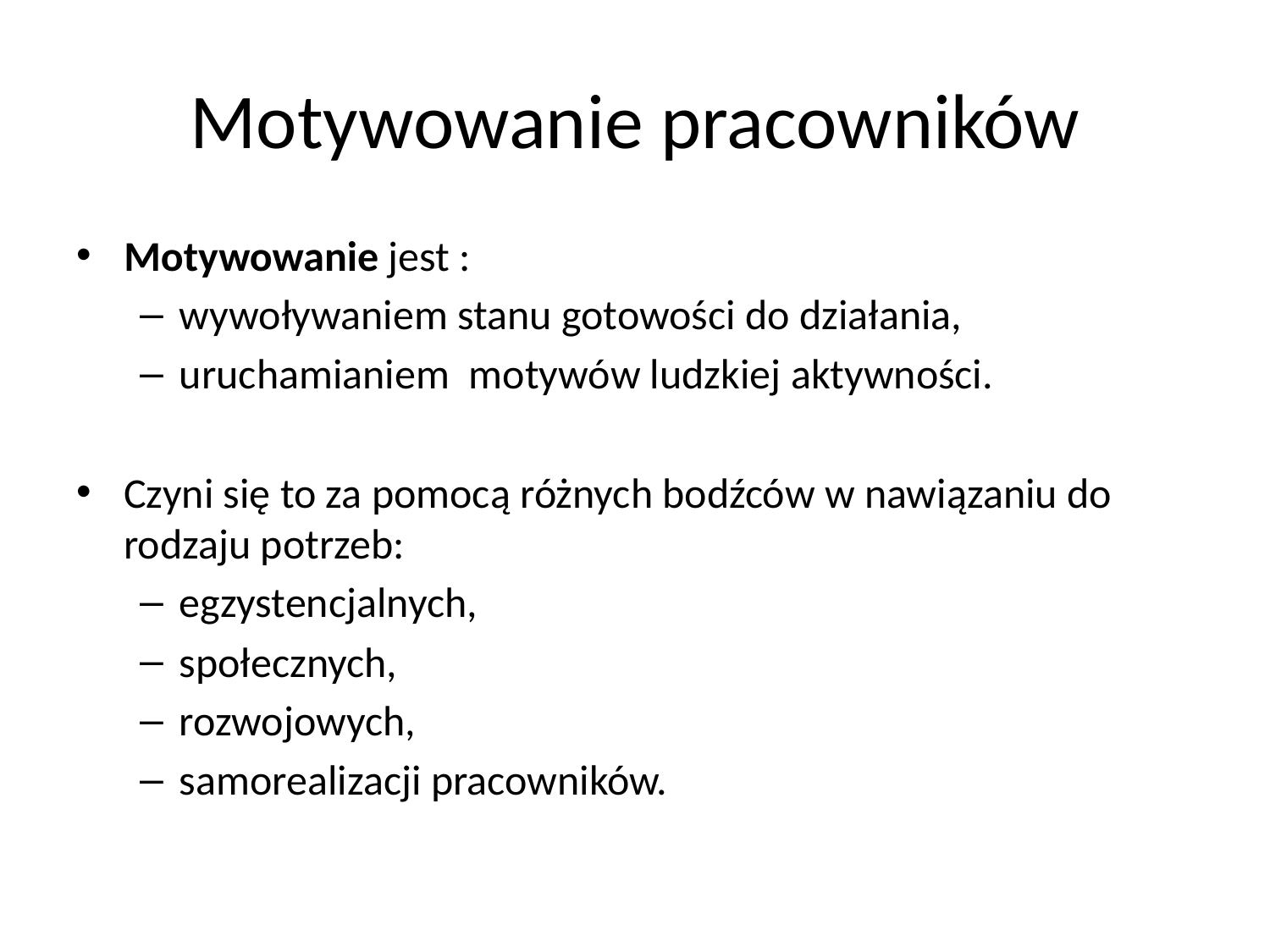

# Motywowanie pracowników
Motywowanie jest :
wywoływaniem stanu gotowości do działania,
uruchamianiem  motywów ludzkiej aktywności.

Czyni się to za pomocą różnych bodźców w nawiązaniu do rodzaju potrzeb:
egzystencjalnych,
społecznych,
rozwojowych,
samorealizacji pracowników.